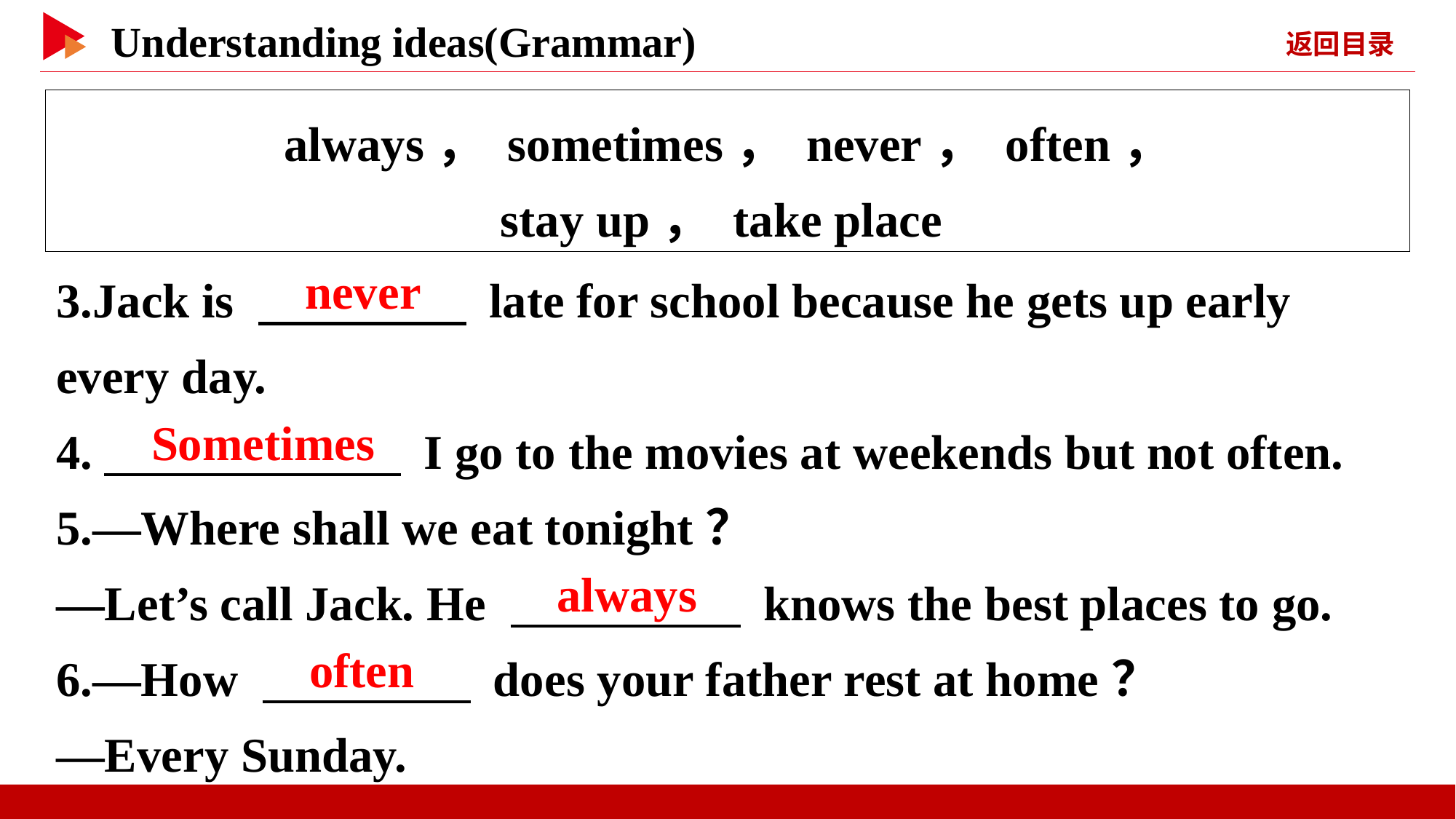

always， sometimes， never， often，
stay up， take place
3.Jack is 　          　 late for school because he gets up early every day.
4.　                  　 I go to the movies at weekends but not often.
5.—Where shall we eat tonight？
—Let’s call Jack. He 　            　 knows the best places to go.
6.—How 　          　 does your father rest at home？
—Every Sunday.
　never
　Sometimes
　always
　often